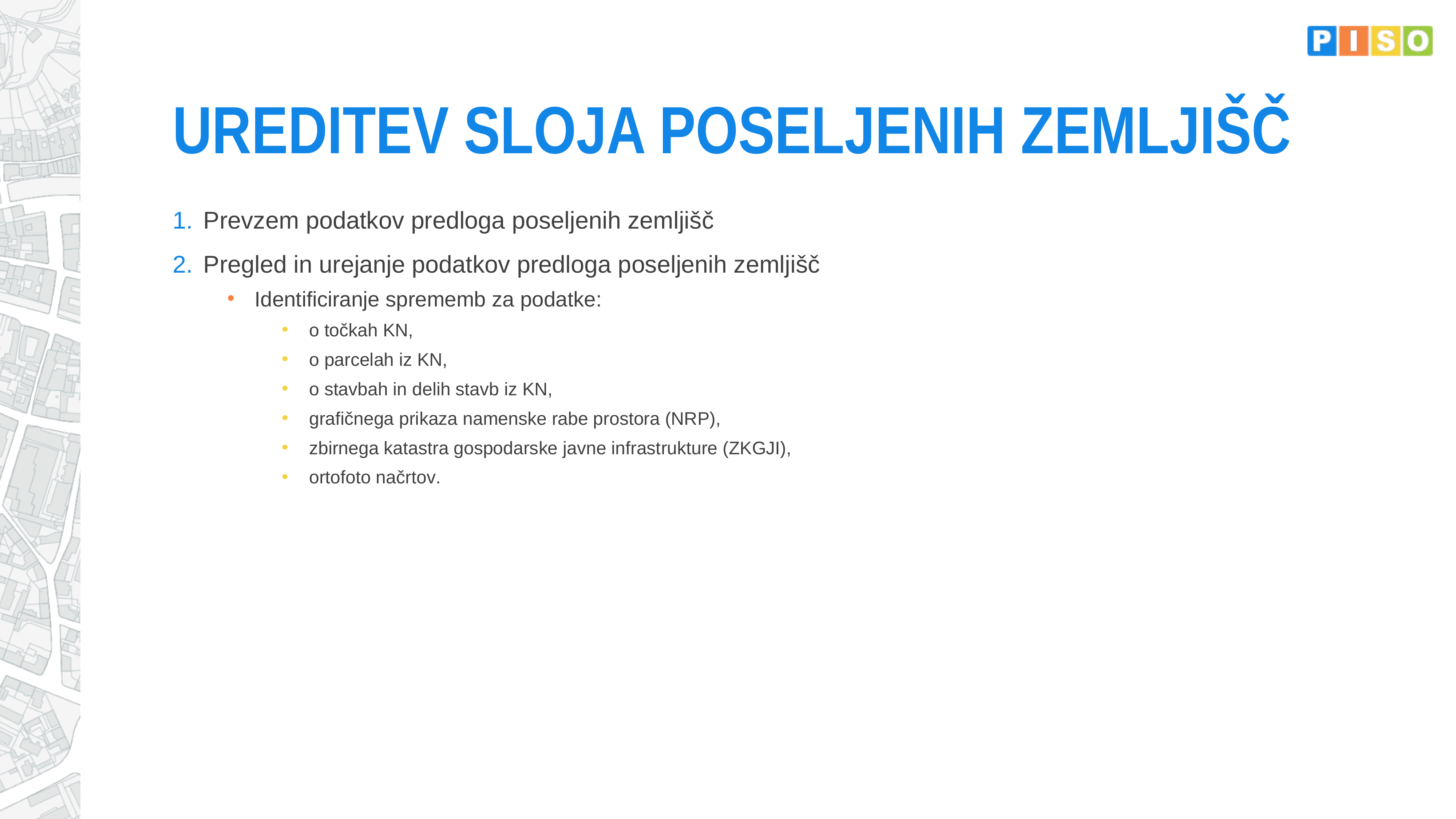

# UREDITEV SLOJA POSELJENIH ZEMLJIŠČ
Prevzem podatkov predloga poseljenih zemljišč
Pregled in urejanje podatkov predloga poseljenih zemljišč
Identificiranje sprememb za podatke:
o točkah KN,
o parcelah iz KN,
o stavbah in delih stavb iz KN,
grafičnega prikaza namenske rabe prostora (NRP),
zbirnega katastra gospodarske javne infrastrukture (ZKGJI),
ortofoto načrtov.